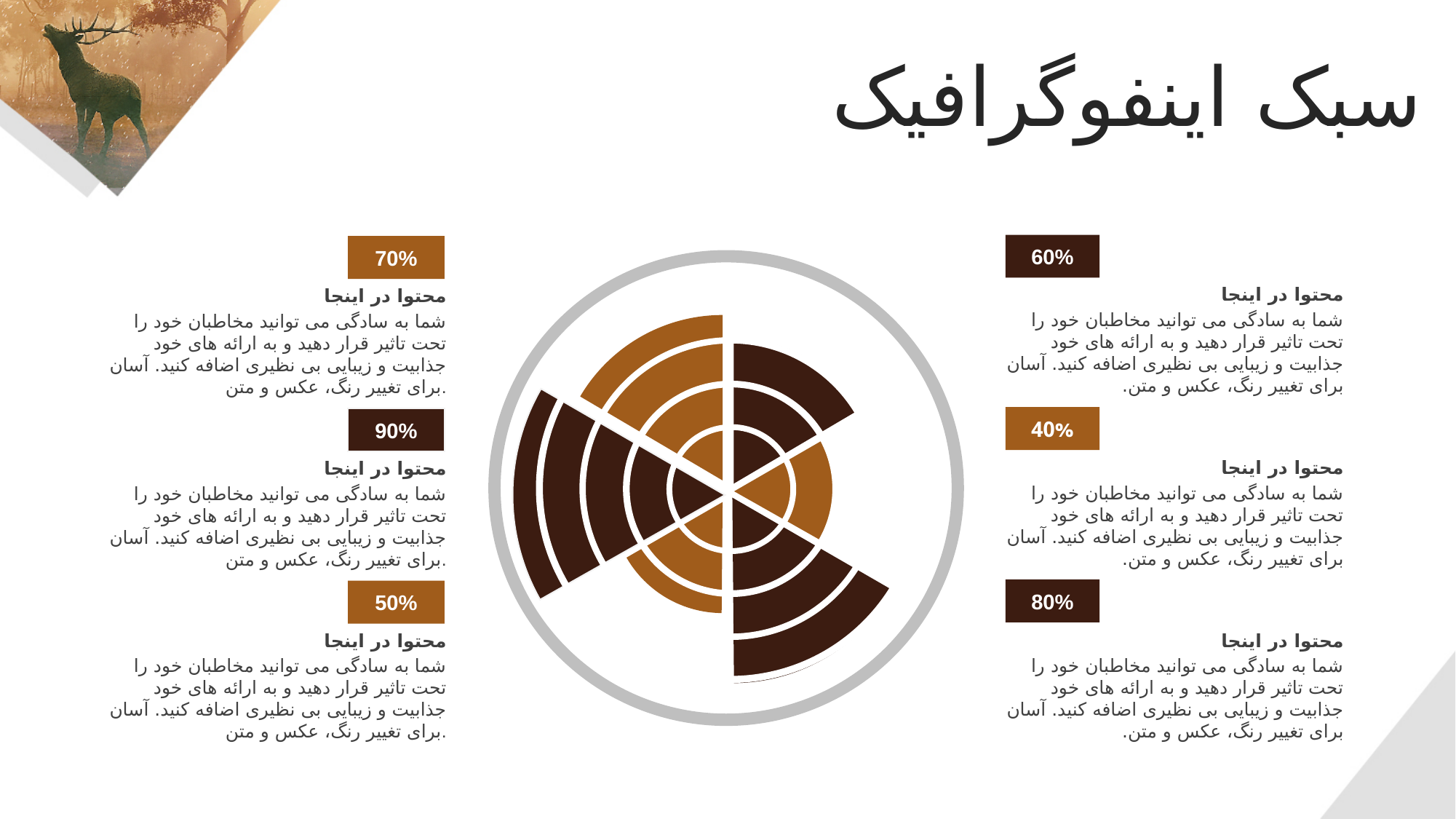

سبک اینفوگرافیک
60%
70%

محتوا در اینجا
شما به سادگی می توانید مخاطبان خود را تحت تاثیر قرار دهید و به ارائه های خود جذابیت و زیبایی بی نظیری اضافه کنید. آسان برای تغییر رنگ، عکس و متن.
محتوا در اینجا
شما به سادگی می توانید مخاطبان خود را تحت تاثیر قرار دهید و به ارائه های خود جذابیت و زیبایی بی نظیری اضافه کنید. آسان برای تغییر رنگ، عکس و متن.

40%
90%

محتوا در اینجا
شما به سادگی می توانید مخاطبان خود را تحت تاثیر قرار دهید و به ارائه های خود جذابیت و زیبایی بی نظیری اضافه کنید. آسان برای تغییر رنگ، عکس و متن.
محتوا در اینجا
شما به سادگی می توانید مخاطبان خود را تحت تاثیر قرار دهید و به ارائه های خود جذابیت و زیبایی بی نظیری اضافه کنید. آسان برای تغییر رنگ، عکس و متن.
80%
50%
محتوا در اینجا
شما به سادگی می توانید مخاطبان خود را تحت تاثیر قرار دهید و به ارائه های خود جذابیت و زیبایی بی نظیری اضافه کنید. آسان برای تغییر رنگ، عکس و متن.
محتوا در اینجا
شما به سادگی می توانید مخاطبان خود را تحت تاثیر قرار دهید و به ارائه های خود جذابیت و زیبایی بی نظیری اضافه کنید. آسان برای تغییر رنگ، عکس و متن.